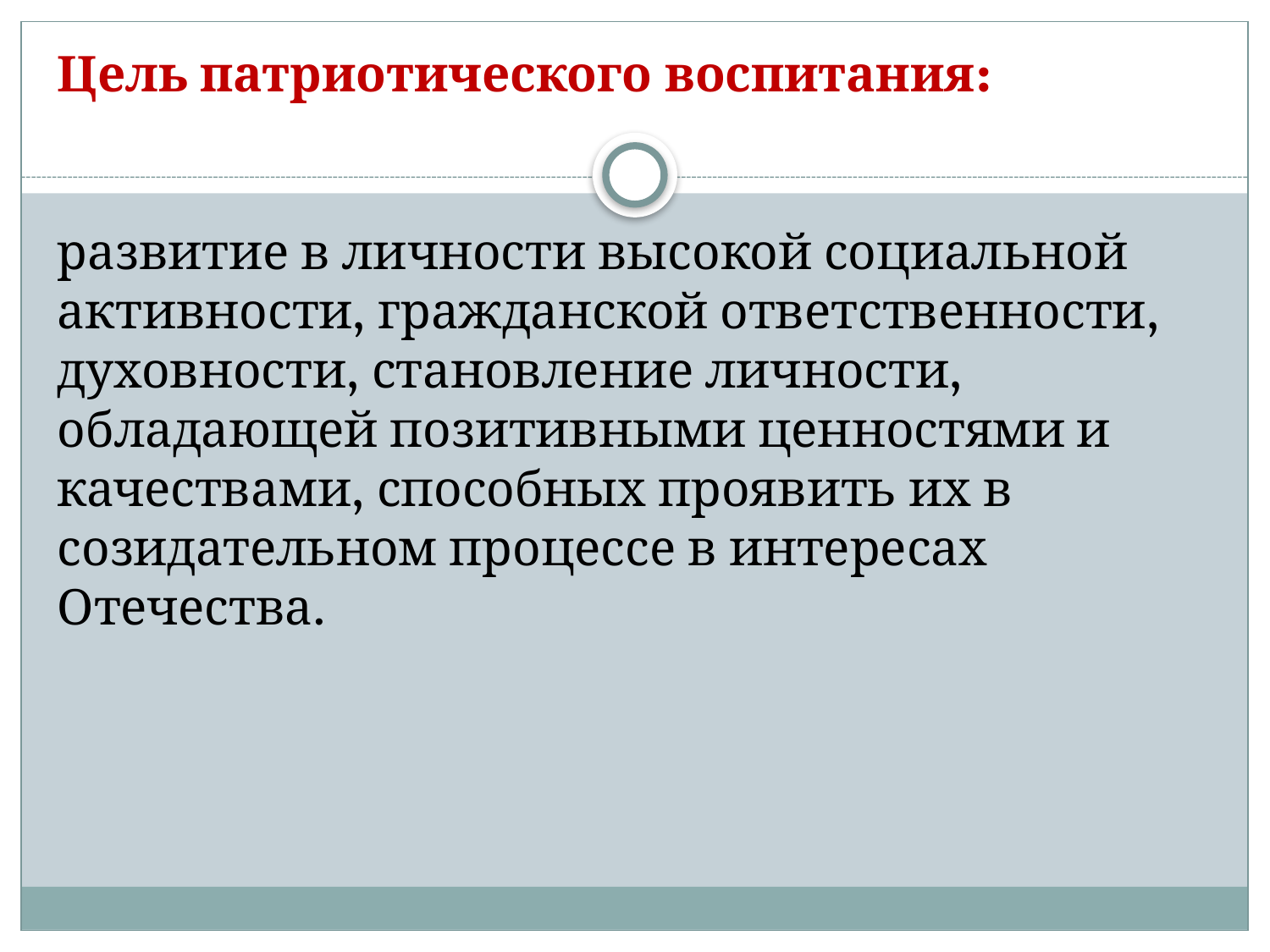

#
Цель патриотического воспитания:

развитие в личности высокой социальной активности, гражданской ответственности, духовности, становление личности, обладающей позитивными ценностями и качествами, способных проявить их в созидательном процессе в интересах Отечества.